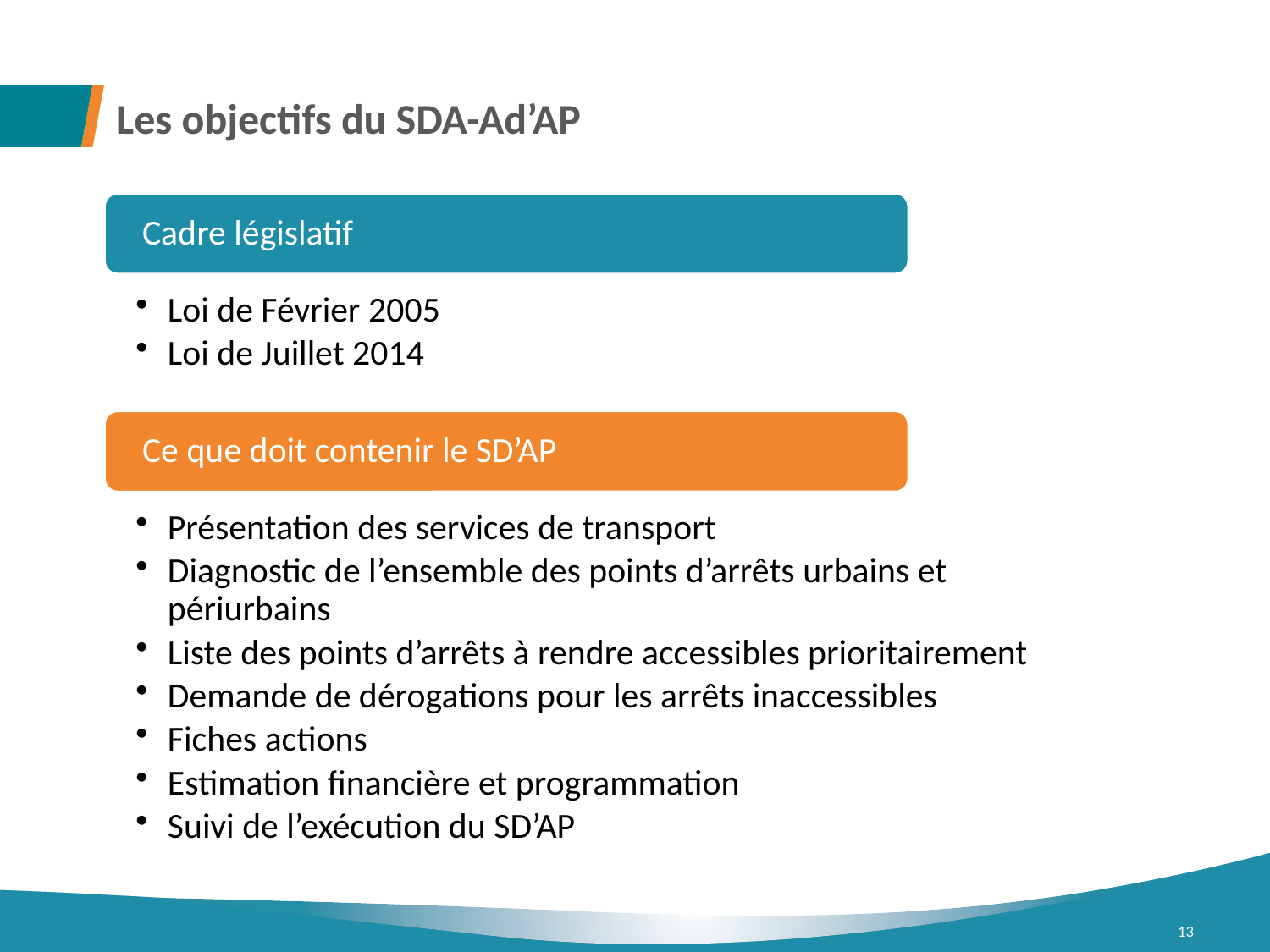

# Les objectifs du SDA-Ad’AP
Loi de Février 2005
Loi de Juillet 2014
Cadre législatif
Présentation des services de transport
Diagnostic de l’ensemble des points d’arrêts urbains et périurbains
Liste des points d’arrêts à rendre accessibles prioritairement
Demande de dérogations pour les arrêts inaccessibles
Fiches actions
Estimation financière et programmation
Suivi de l’exécution du SD’AP
Ce que doit contenir le SD’AP
13